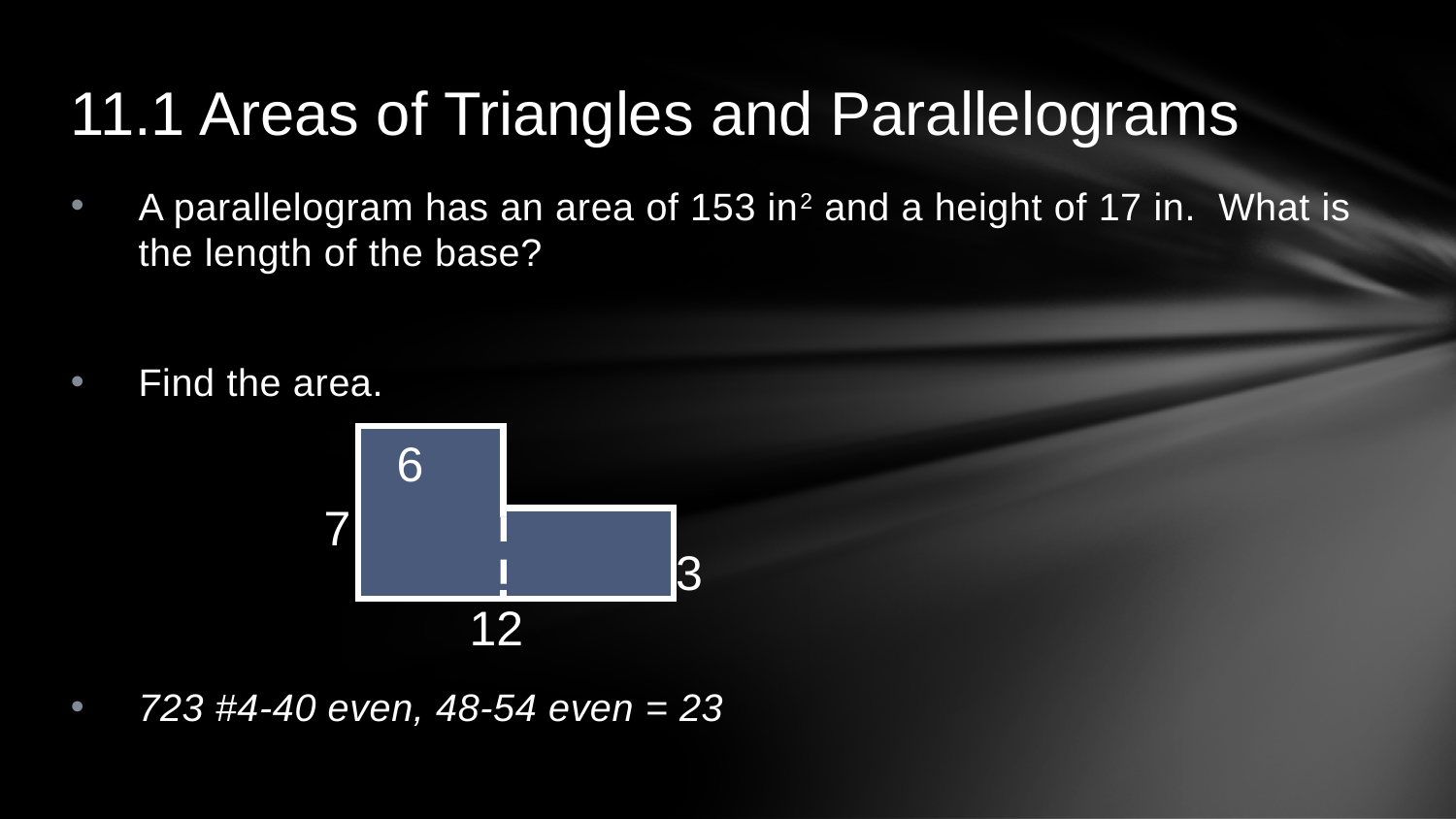

# 11.1 Areas of Triangles and Parallelograms
A parallelogram has an area of 153 in2 and a height of 17 in.  What is the length of the base?

Find the area.

723 #4-40 even, 48-54 even = 23

6
7

3
12